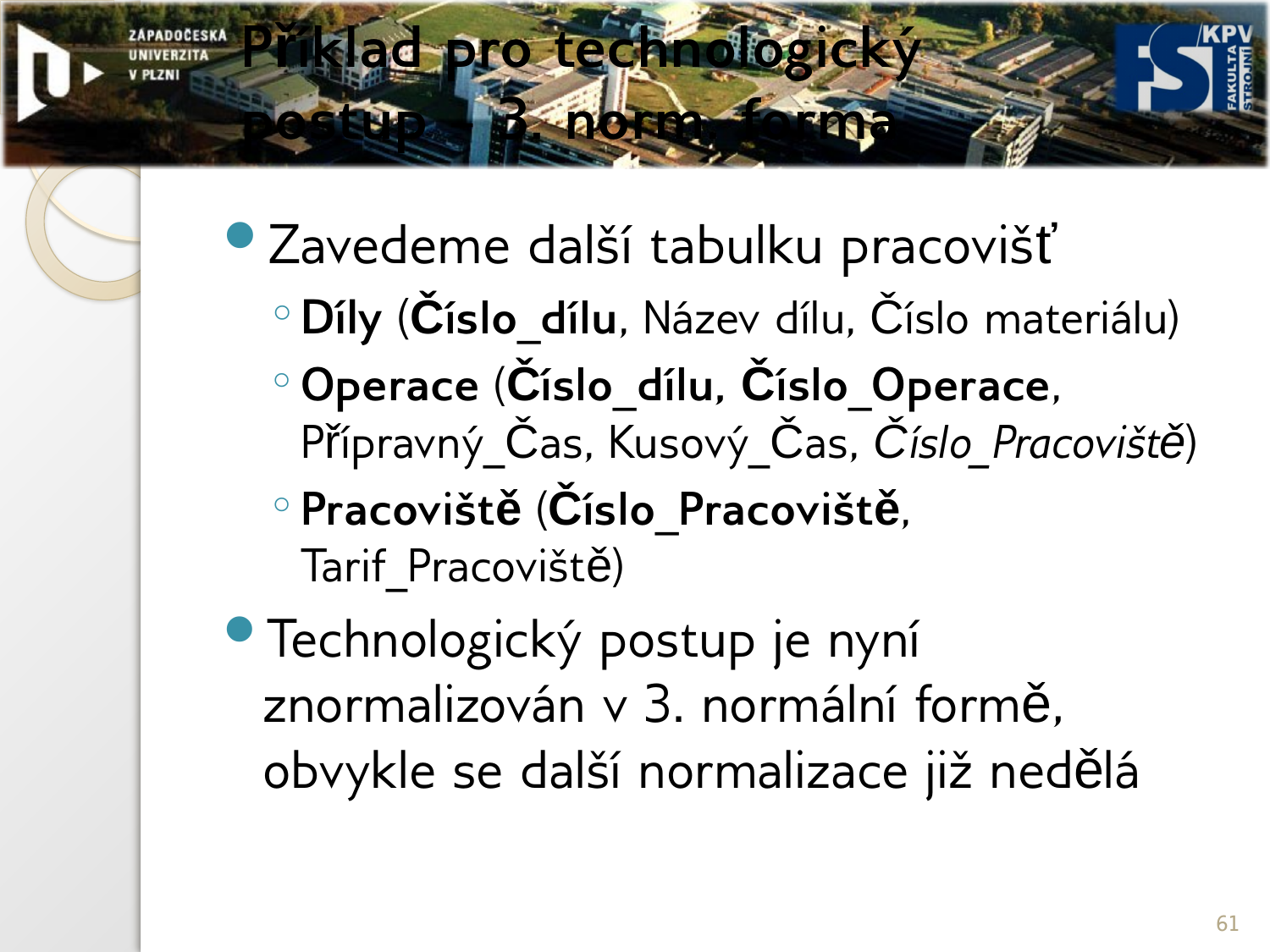

# Příklad pro technologický postup – 3. norm. forma
Zavedeme další tabulku pracovišť
Díly (Číslo_dílu, Název dílu, Číslo materiálu)
Operace (Číslo_dílu, Číslo_Operace, Přípravný_Čas, Kusový_Čas, Číslo_Pracoviště)
Pracoviště (Číslo_Pracoviště, Tarif_Pracoviště)
Technologický postup je nyní znormalizován v 3. normální formě, obvykle se další normalizace již nedělá

61